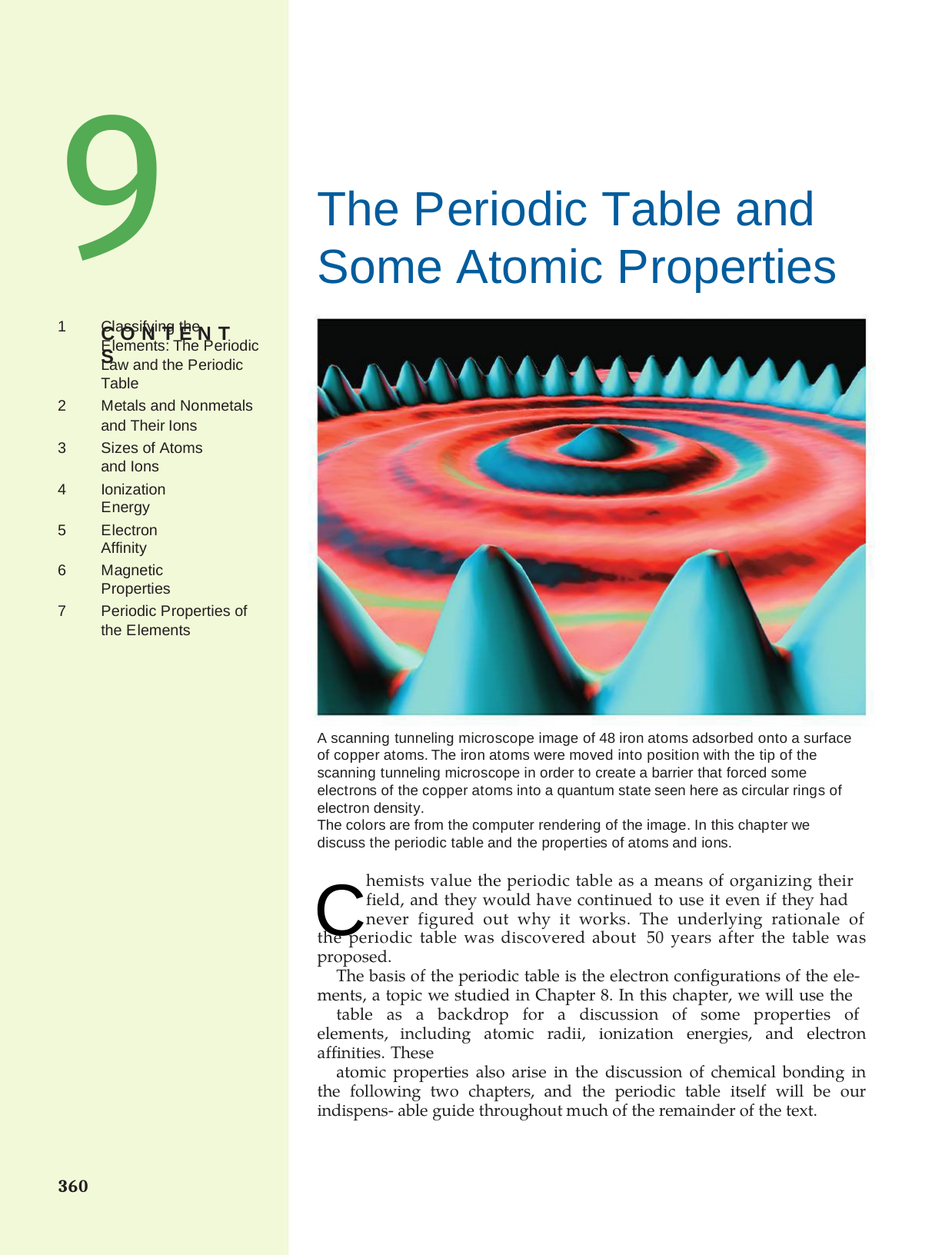

9
C O N T E N T S
The Periodic Table and Some Atomic Properties
Classifying the
Elements: The Periodic Law and the Periodic Table
Metals and Nonmetals and Their Ions
Sizes of Atoms and Ions
Ionization Energy
Electron Affinity
Magnetic Properties
Periodic Properties of the Elements
A scanning tunneling microscope image of 48 iron atoms adsorbed onto a surface of copper atoms. The iron atoms were moved into position with the tip of the scanning tunneling microscope in order to create a barrier that forced some electrons of the copper atoms into a quantum state seen here as circular rings of electron density.
The colors are from the computer rendering of the image. In this chapter we discuss the periodic table and the properties of atoms and ions.
C
hemists value the periodic table as a means of organizing their
field, and they would have continued to use it even if they had
never  figured  out  why  it  works.  The  underlying  rationale  of
the periodic table was discovered about  50 years after the table was proposed.
The basis of the periodic table is the electron configurations of the ele- ments, a topic we studied in Chapter 8. In this chapter, we will use the
table  as  a  backdrop  for  a  discussion  of  some  properties  of  elements, including atomic radii, ionization energies, and electron affinities. These
atomic properties also arise in the discussion of chemical bonding in the following two chapters, and the periodic table itself will be our indispens- able guide throughout much of the remainder of the text.
360